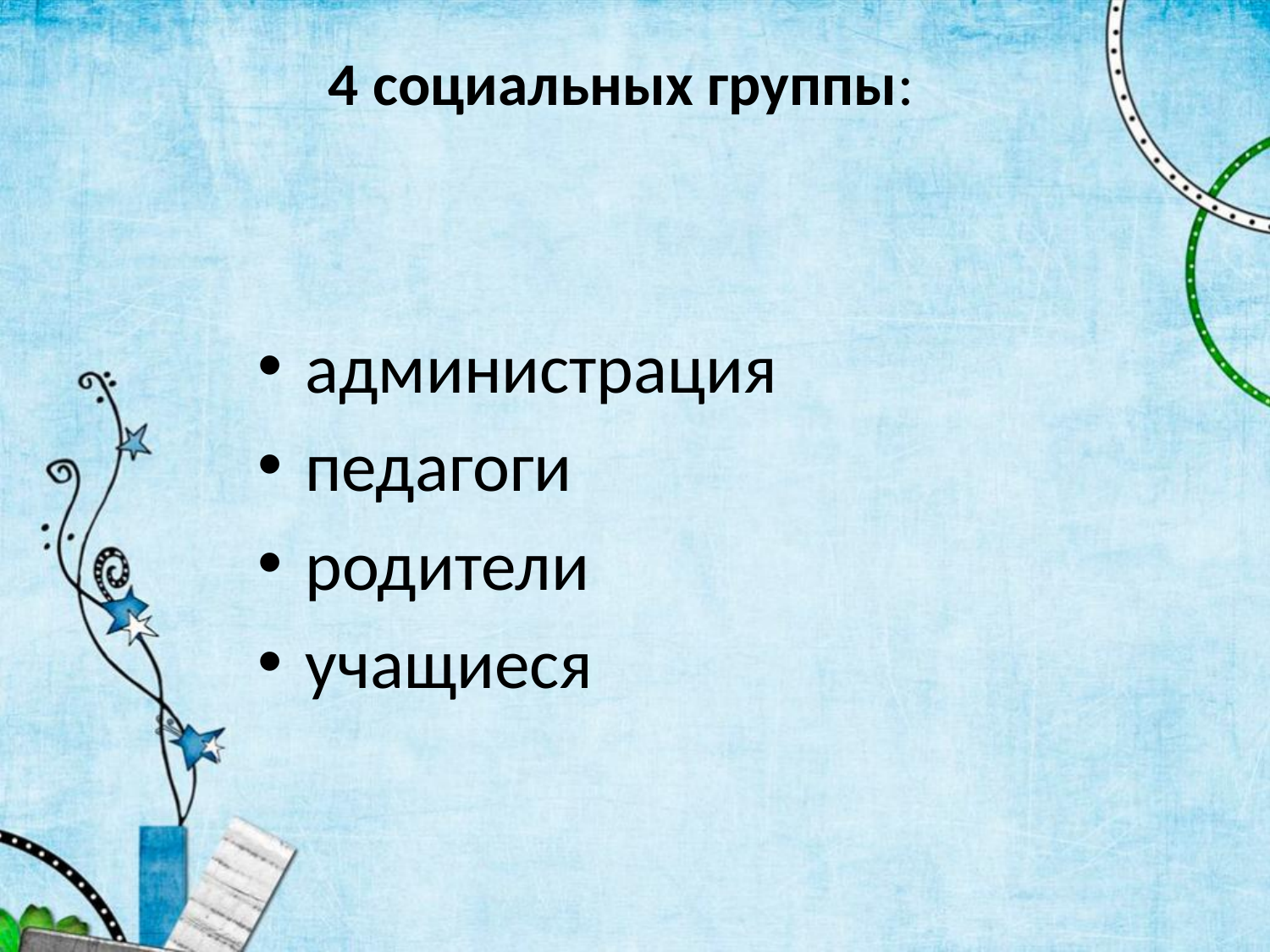

# 4 социальных группы:
администрация
педагоги
родители
учащиеся